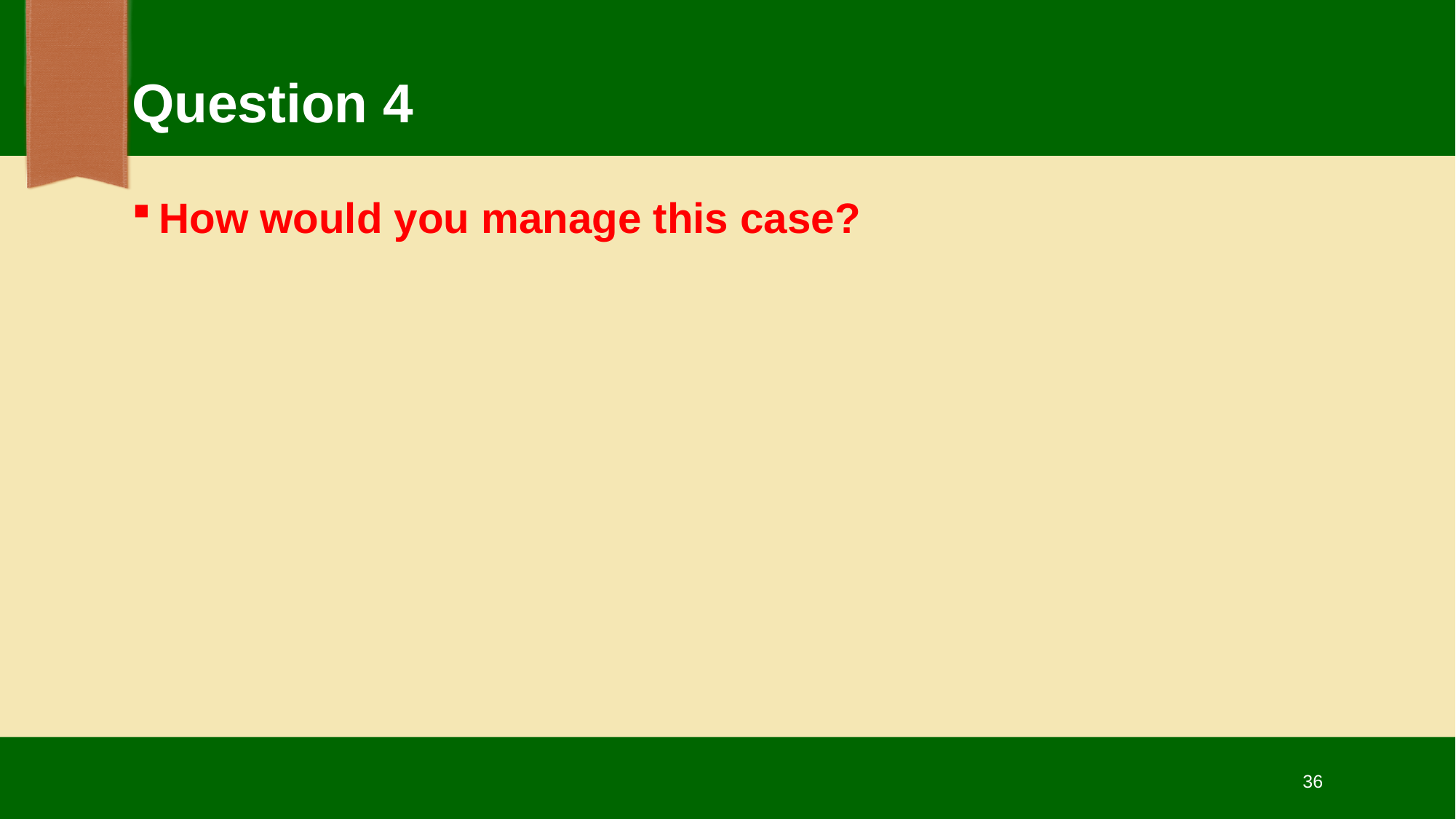

# Question 4
How would you manage this case?
36